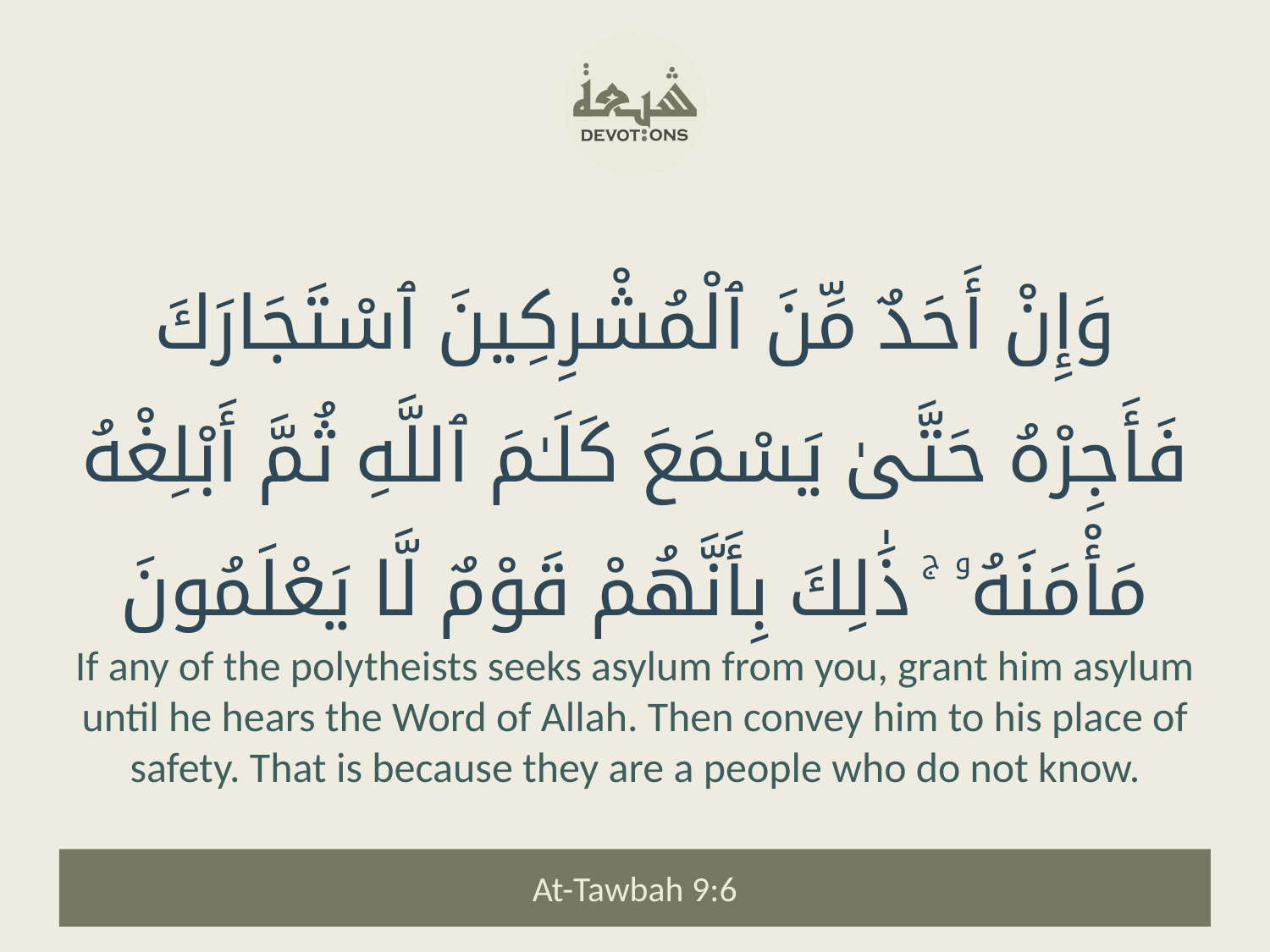

وَإِنْ أَحَدٌ مِّنَ ٱلْمُشْرِكِينَ ٱسْتَجَارَكَ فَأَجِرْهُ حَتَّىٰ يَسْمَعَ كَلَـٰمَ ٱللَّهِ ثُمَّ أَبْلِغْهُ مَأْمَنَهُۥ ۚ ذَٰلِكَ بِأَنَّهُمْ قَوْمٌ لَّا يَعْلَمُونَ
If any of the polytheists seeks asylum from you, grant him asylum until he hears the Word of Allah. Then convey him to his place of safety. That is because they are a people who do not know.
At-Tawbah 9:6